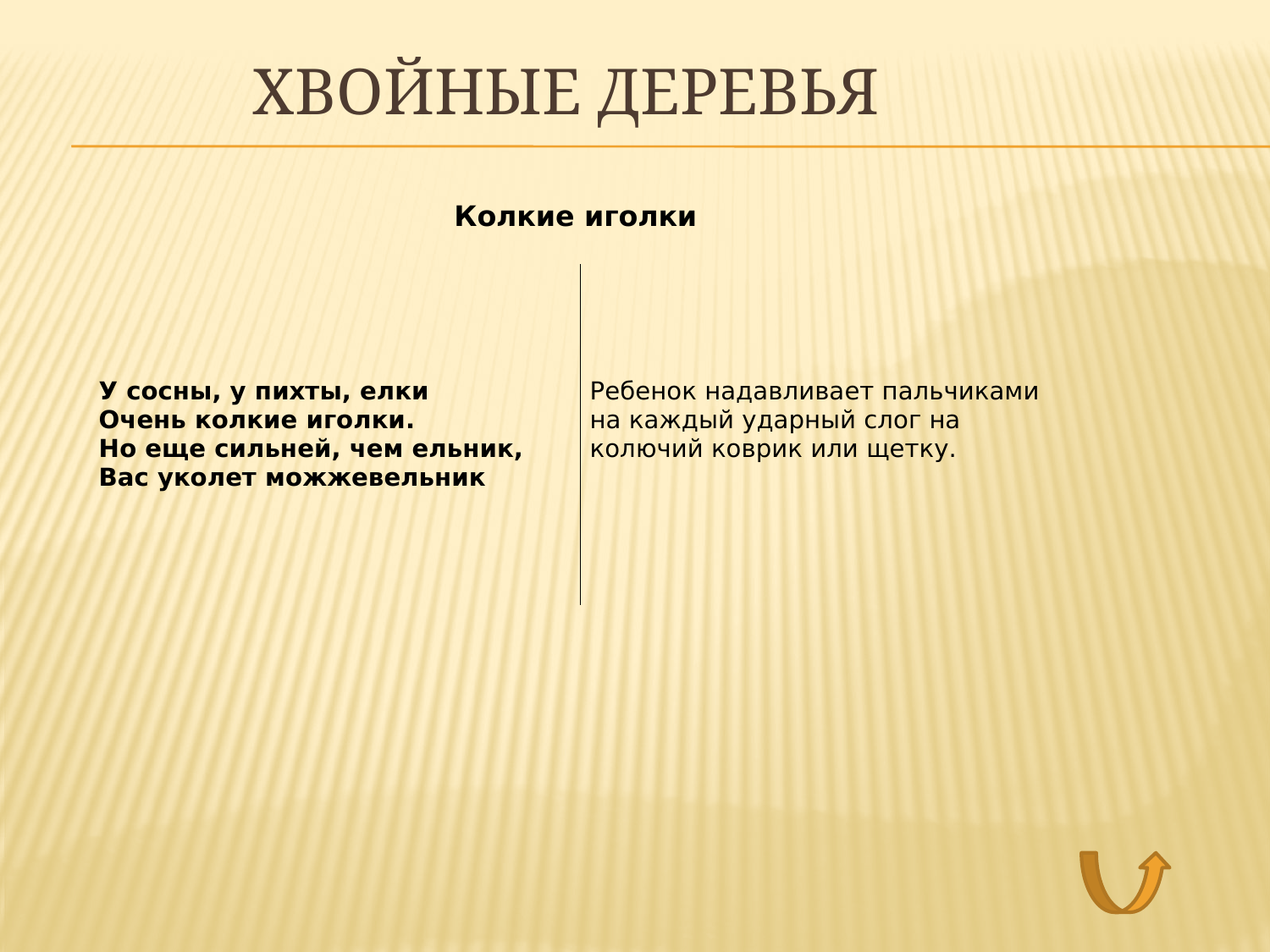

# Хвойные деревья
| Колкие иголки |  |
| --- | --- |
| У сосны, у пихты, елки Очень колкие иголки. Но еще сильней, чем ельник, Вас уколет можжевельник | Ребенок надавливает пальчиками на каждый ударный слог на колючий коврик или щетку. |